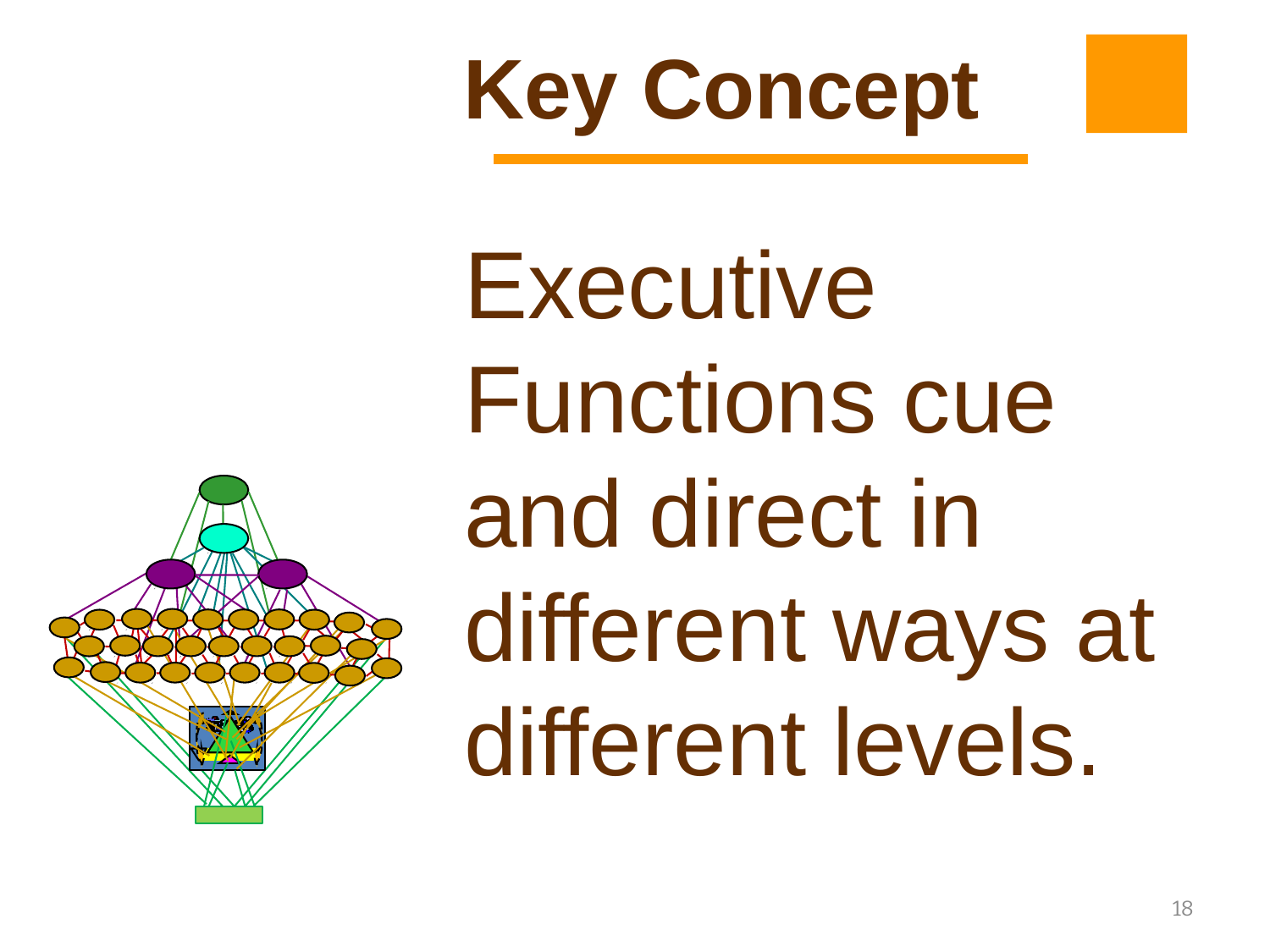

Key Concept

Executive Functions cue and direct in different ways at different levels.

18